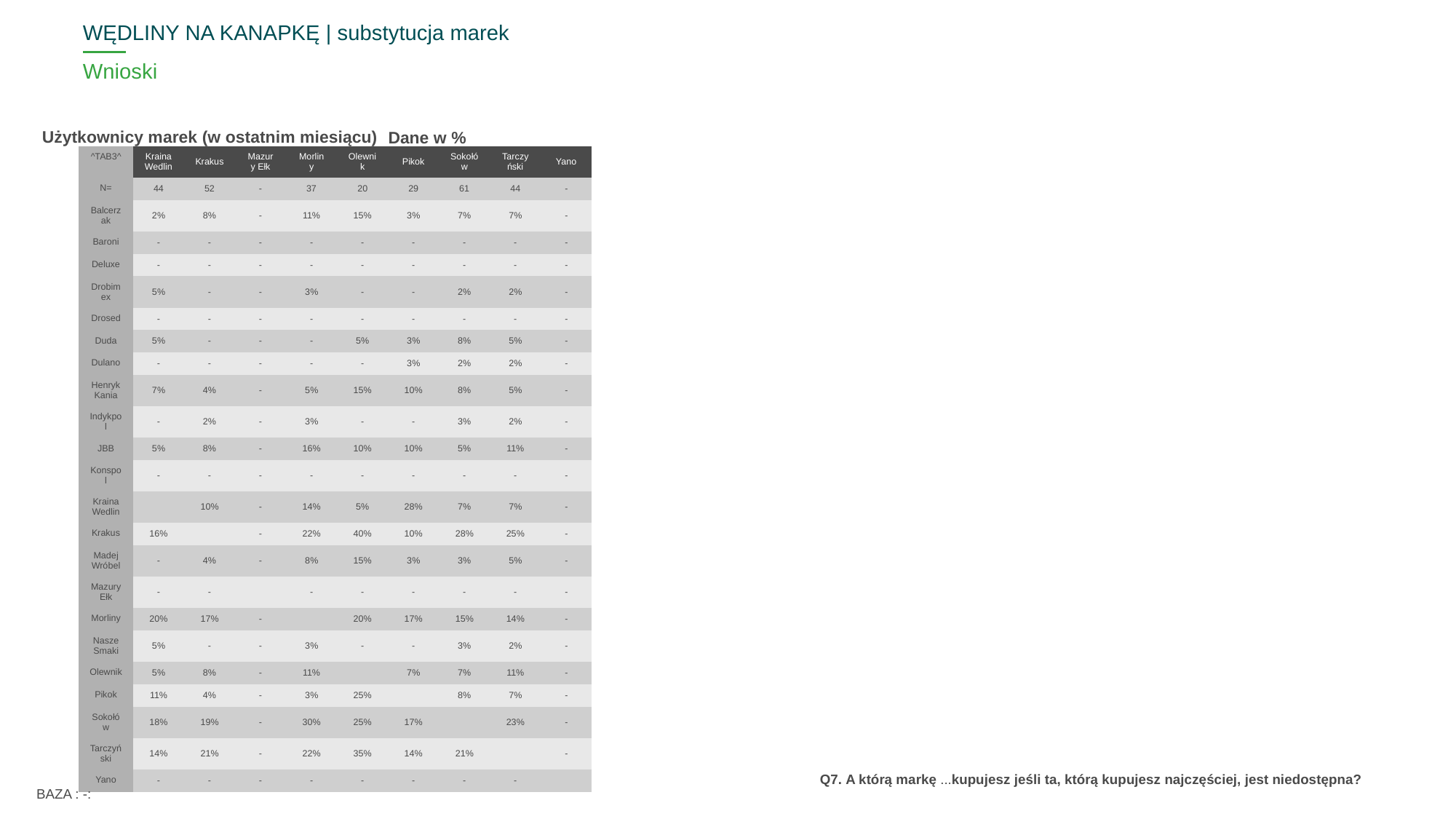

WĘDLINY NA KANAPKĘ | substytucja marek
# Wnioski
Użytkownicy marek (w ostatnim miesiącu)
Dane w %
| ^TAB3^ | Kraina Wedlin | Krakus | Mazury Ełk | Morliny | Olewnik | Pikok | Sokołów | Tarczyński | Yano |
| --- | --- | --- | --- | --- | --- | --- | --- | --- | --- |
| N= | 44 | 52 | - | 37 | 20 | 29 | 61 | 44 | - |
| Balcerzak | 2% | 8% | - | 11% | 15% | 3% | 7% | 7% | - |
| Baroni | - | - | - | - | - | - | - | - | - |
| Deluxe | - | - | - | - | - | - | - | - | - |
| Drobimex | 5% | - | - | 3% | - | - | 2% | 2% | - |
| Drosed | - | - | - | - | - | - | - | - | - |
| Duda | 5% | - | - | - | 5% | 3% | 8% | 5% | - |
| Dulano | - | - | - | - | - | 3% | 2% | 2% | - |
| Henryk Kania | 7% | 4% | - | 5% | 15% | 10% | 8% | 5% | - |
| Indykpol | - | 2% | - | 3% | - | - | 3% | 2% | - |
| JBB | 5% | 8% | - | 16% | 10% | 10% | 5% | 11% | - |
| Konspol | - | - | - | - | - | - | - | - | - |
| Kraina Wedlin |  | 10% | - | 14% | 5% | 28% | 7% | 7% | - |
| Krakus | 16% |  | - | 22% | 40% | 10% | 28% | 25% | - |
| Madej Wróbel | - | 4% | - | 8% | 15% | 3% | 3% | 5% | - |
| Mazury Ełk | - | - |  | - | - | - | - | - | - |
| Morliny | 20% | 17% | - |  | 20% | 17% | 15% | 14% | - |
| Nasze Smaki | 5% | - | - | 3% | - | - | 3% | 2% | - |
| Olewnik | 5% | 8% | - | 11% |  | 7% | 7% | 11% | - |
| Pikok | 11% | 4% | - | 3% | 25% |  | 8% | 7% | - |
| Sokołów | 18% | 19% | - | 30% | 25% | 17% |  | 23% | - |
| Tarczyński | 14% | 21% | - | 22% | 35% | 14% | 21% |  | - |
| Yano | - | - | - | - | - | - | - | - |  |

BAZA : -:
Q7. A którą markę ...kupujesz jeśli ta, którą kupujesz najczęściej, jest niedostępna?